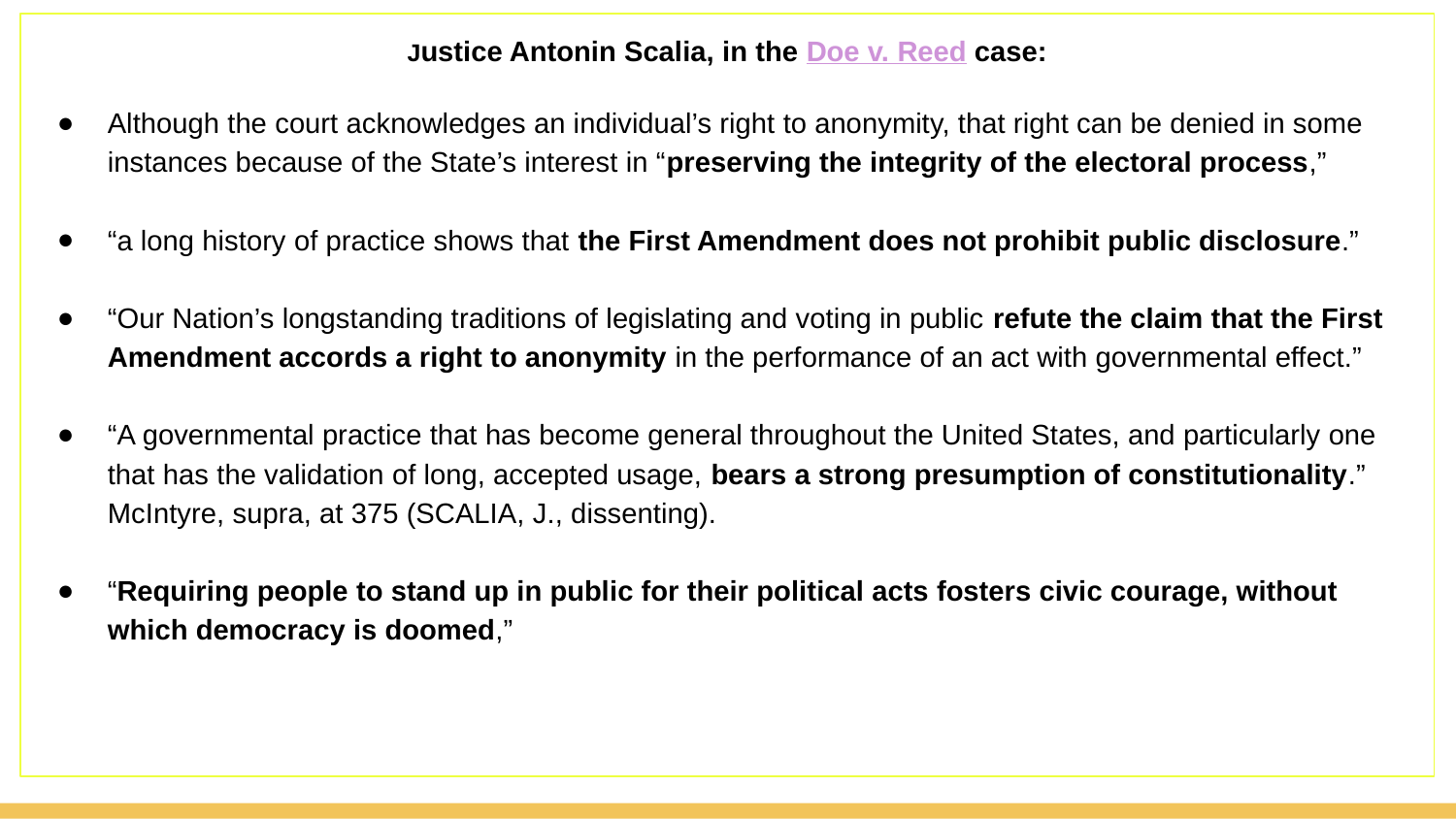

Justice Antonin Scalia, in the Doe v. Reed case:

Although the court acknowledges an individual’s right to anonymity, that right can be denied in some instances because of the State’s interest in “preserving the integrity of the electoral process,”

“a long history of practice shows that the First Amendment does not prohibit public disclosure.”

“Our Nation’s longstanding traditions of legislating and voting in public refute the claim that the First Amendment accords a right to anonymity in the performance of an act with governmental effect.”

“A governmental practice that has become general throughout the United States, and particularly one that has the validation of long, accepted usage, bears a strong presumption of constitutionality.” McIntyre, supra, at 375 (SCALIA, J., dissenting).

“Requiring people to stand up in public for their political acts fosters civic courage, without which democracy is doomed,”

Contributions